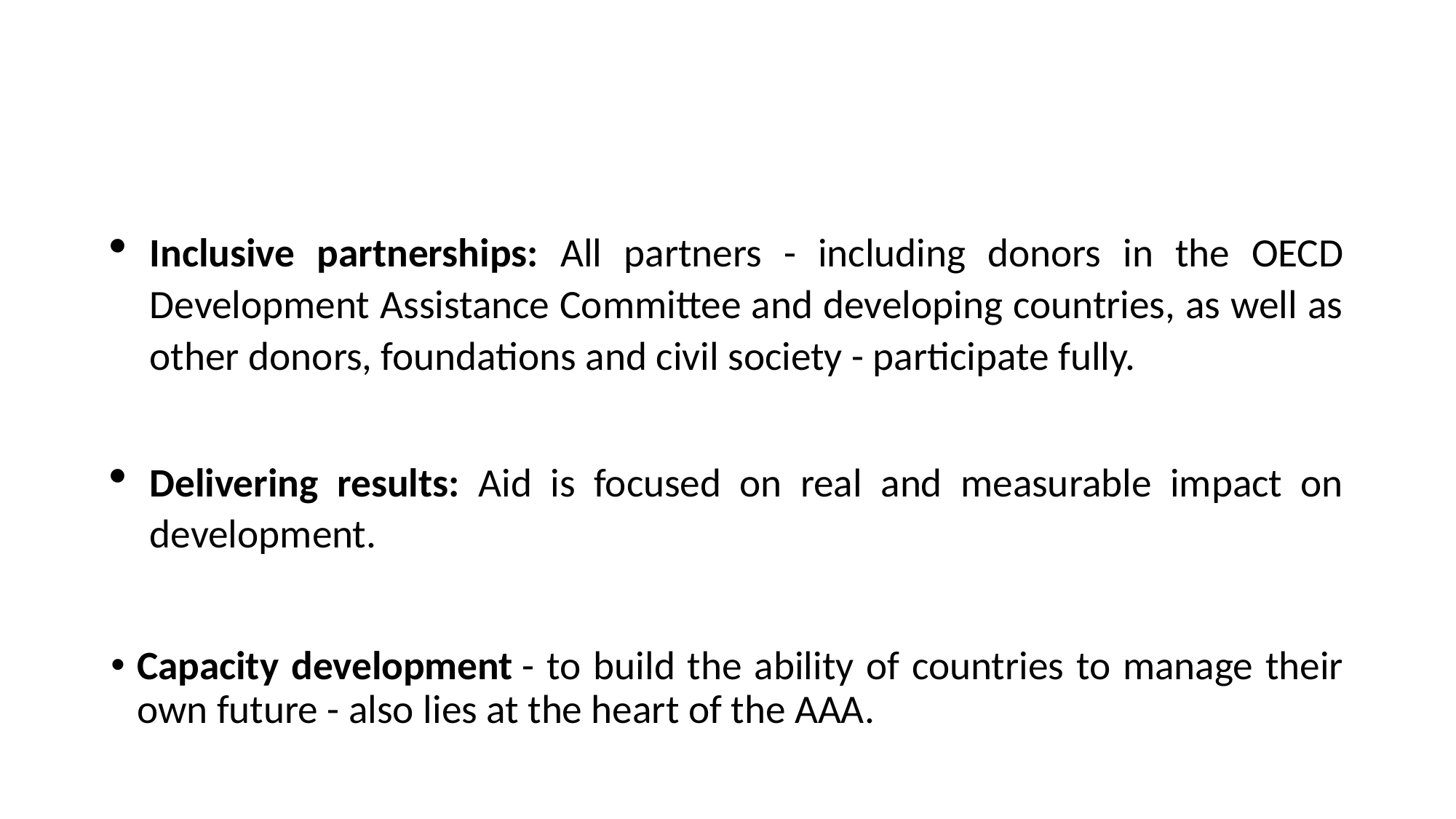

#
Inclusive partnerships: All partners - including donors in the OECD Development Assistance Committee and developing countries, as well as other donors, foundations and civil society - participate fully.

Delivering results: Aid is focused on real and measurable impact on development.

Capacity development - to build the ability of countries to manage their own future - also lies at the heart of the AAA.